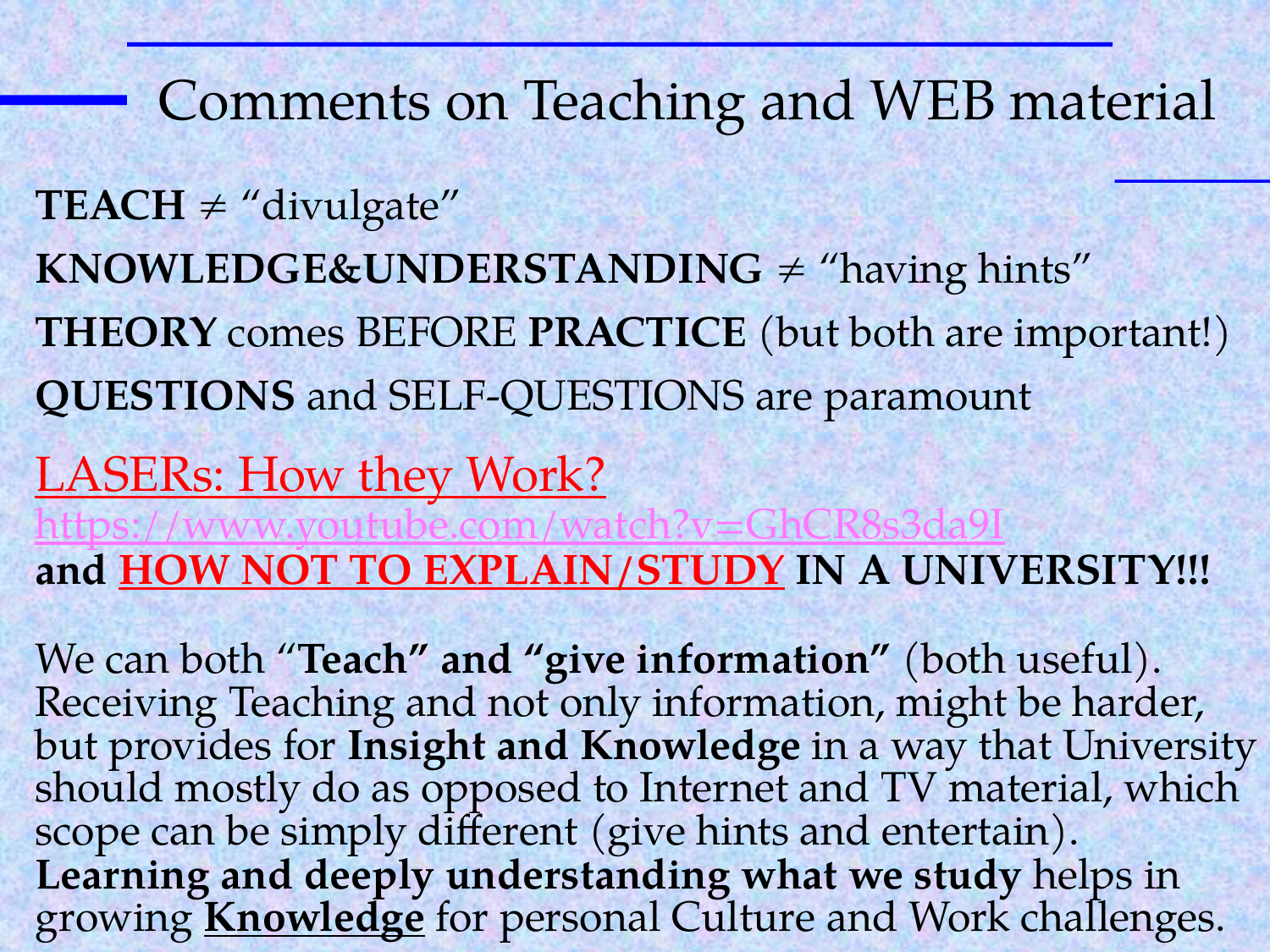

Comments on Teaching and WEB material
TEACH ≠ “divulgate”
KNOWLEDGE&UNDERSTANDING ≠ “having hints”
THEORY comes BEFORE PRACTICE (but both are important!)
QUESTIONS and SELF-QUESTIONS are paramount
LASERs: How they Work?
https://www.youtube.com/watch?v=GhCR8s3da9I
and HOW NOT TO EXPLAIN/STUDY IN A UNIVERSITY!!!
We can both “Teach” and “give information” (both useful). Receiving Teaching and not only information, might be harder, but provides for Insight and Knowledge in a way that University should mostly do as opposed to Internet and TV material, which scope can be simply different (give hints and entertain).
Learning and deeply understanding what we study helps in growing Knowledge for personal Culture and Work challenges.